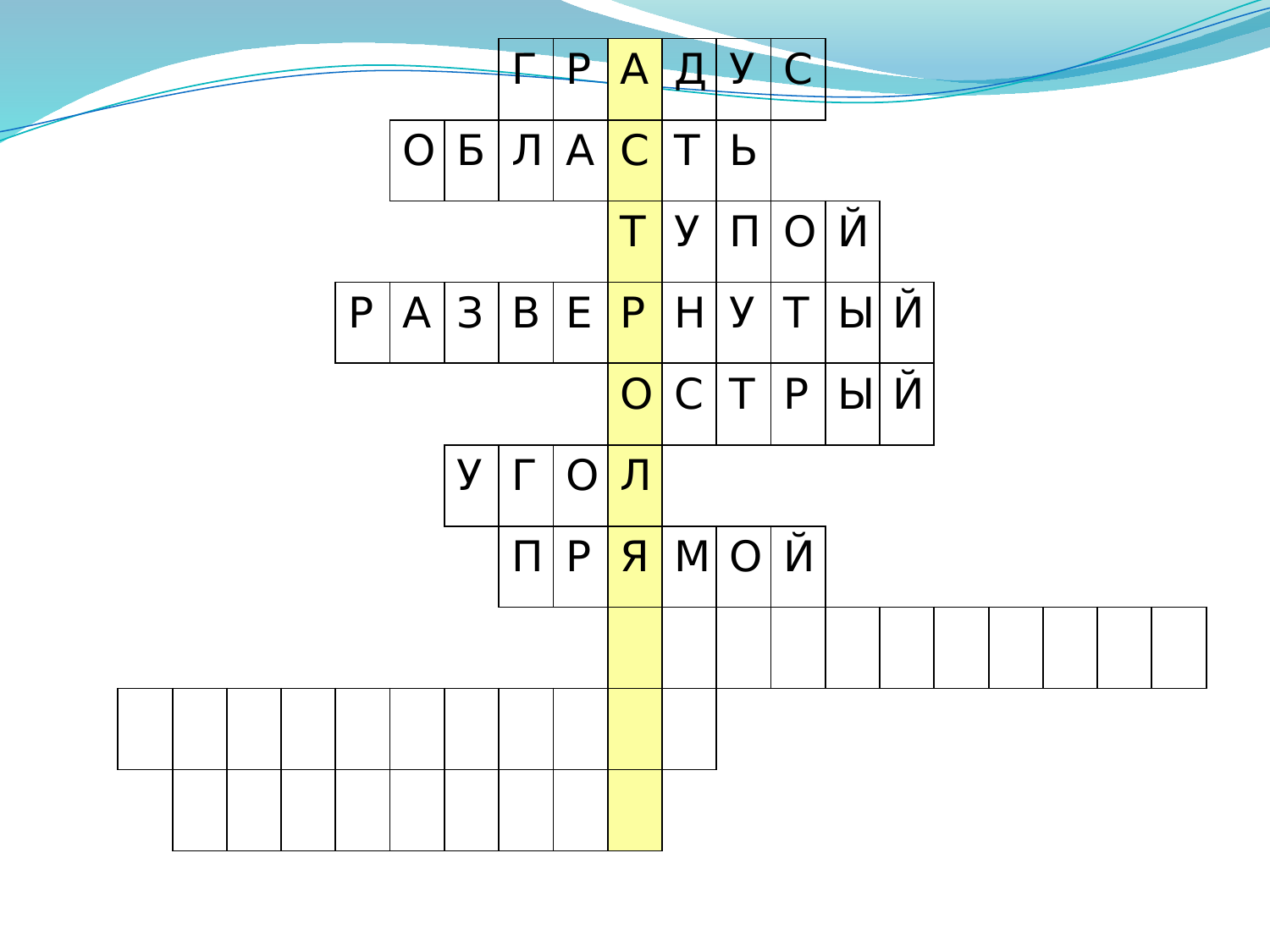

|  |  |  |  |  |  |  |  | Г | Р | А | Д | У | С |  |  |  |  |  |  |  |
| --- | --- | --- | --- | --- | --- | --- | --- | --- | --- | --- | --- | --- | --- | --- | --- | --- | --- | --- | --- | --- |
|  |  |  |  |  |  | О | Б | Л | А | С | Т | Ь |  |  |  |  |  |  |  |  |
|  |  |  |  |  |  |  |  |  |  | Т | У | П | О | Й |  |  |  |  |  |  |
|  |  |  |  |  | Р | А | З | В | Е | Р | Н | У | Т | Ы | Й |  |  |  |  |  |
|  |  |  |  |  |  |  |  |  |  | О | С | Т | Р | Ы | Й |  |  |  |  |  |
|  |  |  |  |  |  |  | У | Г | О | Л |  |  |  |  |  |  |  |  |  |  |
|  |  |  |  |  |  |  |  | П | Р | Я | М | О | Й |  |  |  |  |  |  |  |
|  |  |  |  |  |  |  |  |  |  |  |  |  |  |  |  |  |  |  |  |  |
|  |  |  |  |  |  |  |  |  |  |  |  |  |  |  |  |  |  |  |  |  |
|  |  |  |  |  |  |  |  |  |  |  |  |  |  |  |  |  |  |  |  |  |